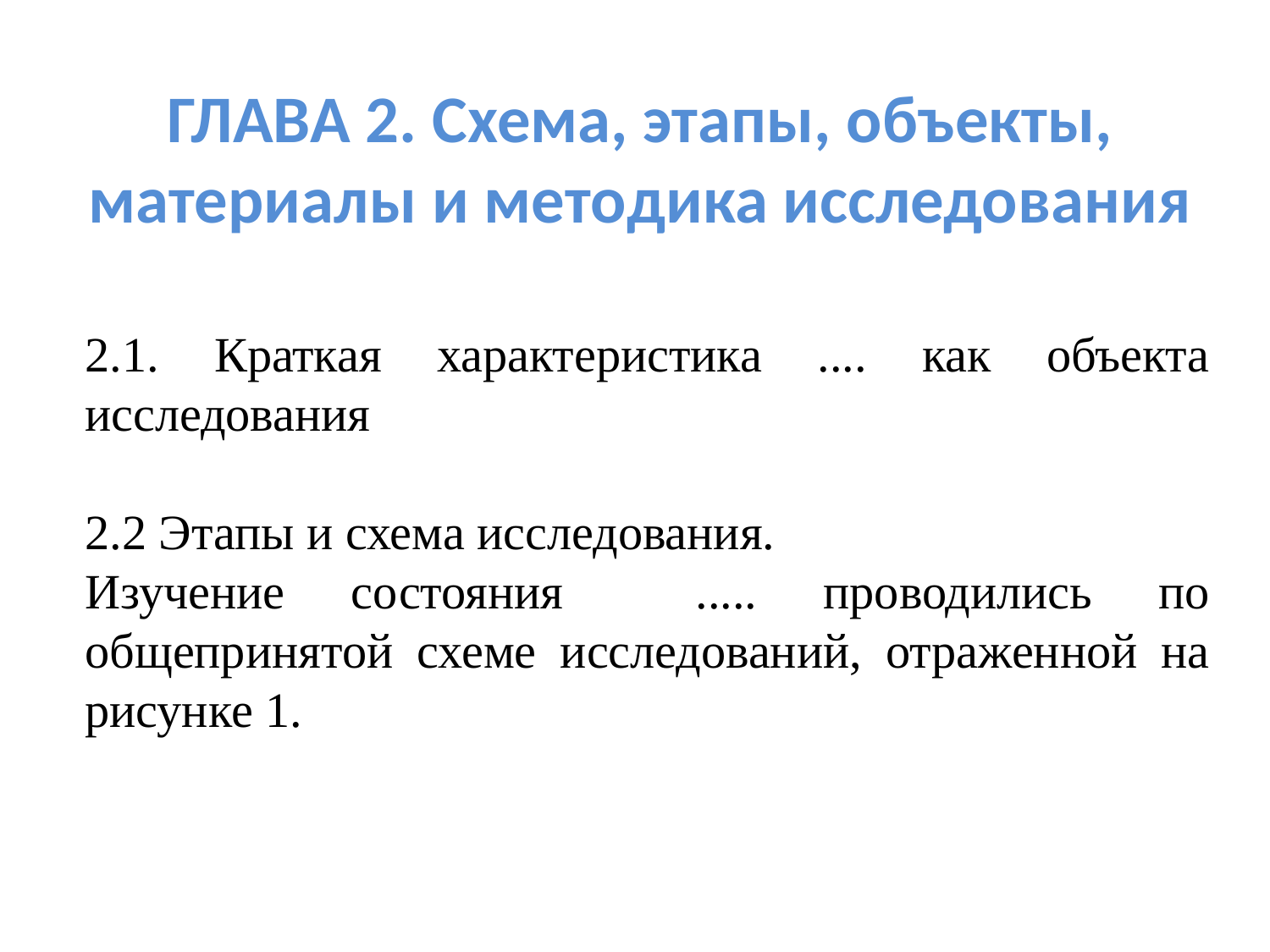

# ГЛАВА 2. Схема, этапы, объекты, материалы и методика исследования
2.1. Краткая характеристика .... как объекта исследования

2.2 Этапы и схема исследования.
Изучение состояния  ..... проводились по общепринятой схеме исследований, отраженной на рисунке 1.